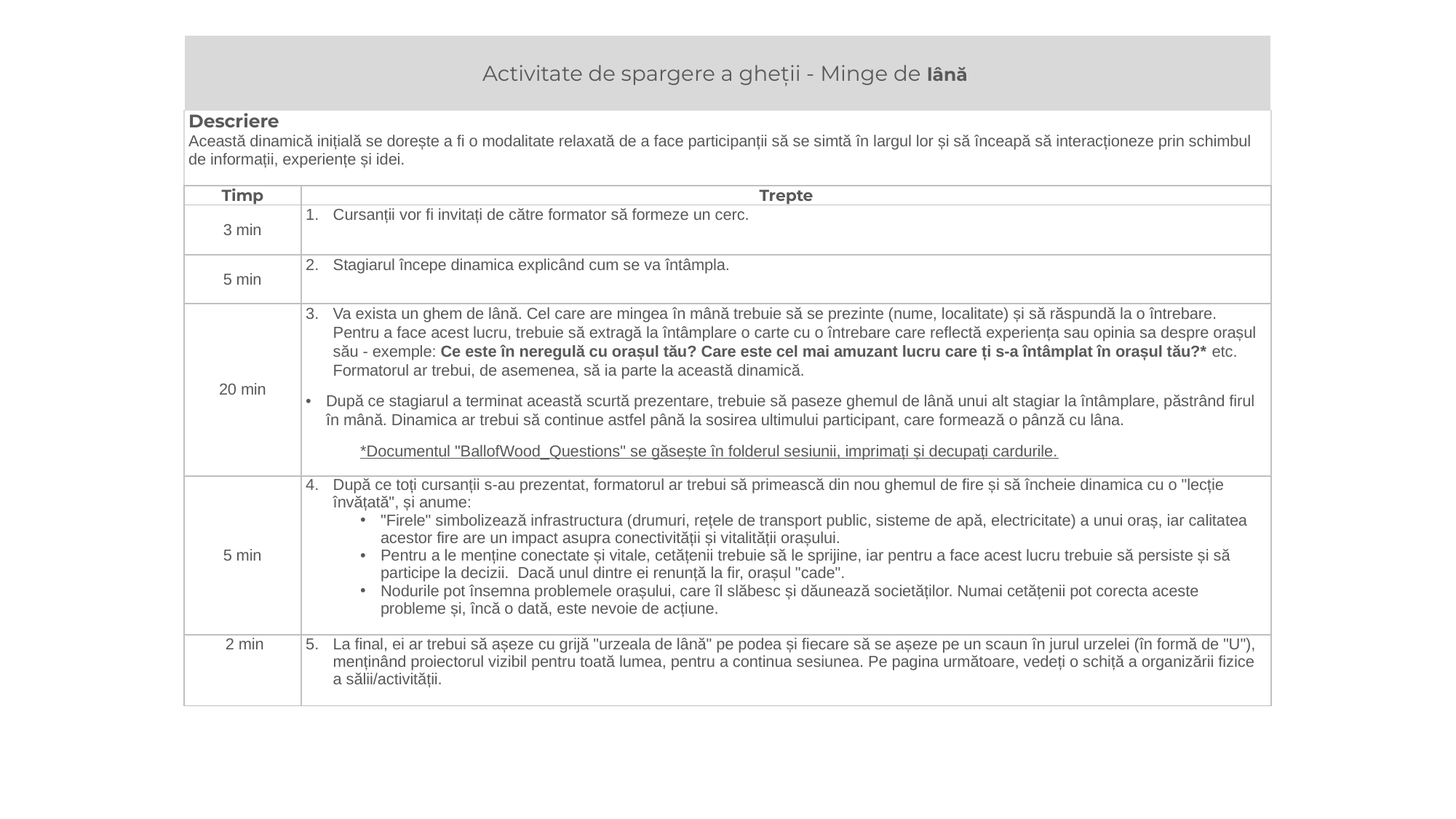

| Activitate de spargere a gheții - Minge de lână |  |
| --- | --- |
| Descriere Această dinamică inițială se dorește a fi o modalitate relaxată de a face participanții să se simtă în largul lor și să înceapă să interacționeze prin schimbul de informații, experiențe și idei. |  |
| Timp | Trepte |
| 3 min | Cursanții vor fi invitați de către formator să formeze un cerc. |
| 5 min | Stagiarul începe dinamica explicând cum se va întâmpla. |
| 20 min | Va exista un ghem de lână. Cel care are mingea în mână trebuie să se prezinte (nume, localitate) și să răspundă la o întrebare. Pentru a face acest lucru, trebuie să extragă la întâmplare o carte cu o întrebare care reflectă experiența sau opinia sa despre orașul său - exemple: Ce este în neregulă cu orașul tău? Care este cel mai amuzant lucru care ți s-a întâmplat în orașul tău?\* etc. Formatorul ar trebui, de asemenea, să ia parte la această dinamică. După ce stagiarul a terminat această scurtă prezentare, trebuie să paseze ghemul de lână unui alt stagiar la întâmplare, păstrând firul în mână. Dinamica ar trebui să continue astfel până la sosirea ultimului participant, care formează o pânză cu lâna. \*Documentul "BallofWood\_Questions" se găsește în folderul sesiunii, imprimați și decupați cardurile. |
| 5 min | După ce toți cursanții s-au prezentat, formatorul ar trebui să primească din nou ghemul de fire și să încheie dinamica cu o "lecție învățată", și anume: "Firele" simbolizează infrastructura (drumuri, rețele de transport public, sisteme de apă, electricitate) a unui oraș, iar calitatea acestor fire are un impact asupra conectivității și vitalității orașului. Pentru a le menține conectate și vitale, cetățenii trebuie să le sprijine, iar pentru a face acest lucru trebuie să persiste și să participe la decizii. Dacă unul dintre ei renunță la fir, orașul "cade". Nodurile pot însemna problemele orașului, care îl slăbesc și dăunează societăților. Numai cetățenii pot corecta aceste probleme și, încă o dată, este nevoie de acțiune. |
| 2 min | La final, ei ar trebui să așeze cu grijă "urzeala de lână" pe podea și fiecare să se așeze pe un scaun în jurul urzelei (în formă de "U"), menținând proiectorul vizibil pentru toată lumea, pentru a continua sesiunea. Pe pagina următoare, vedeți o schiță a organizării fizice a sălii/activității. |